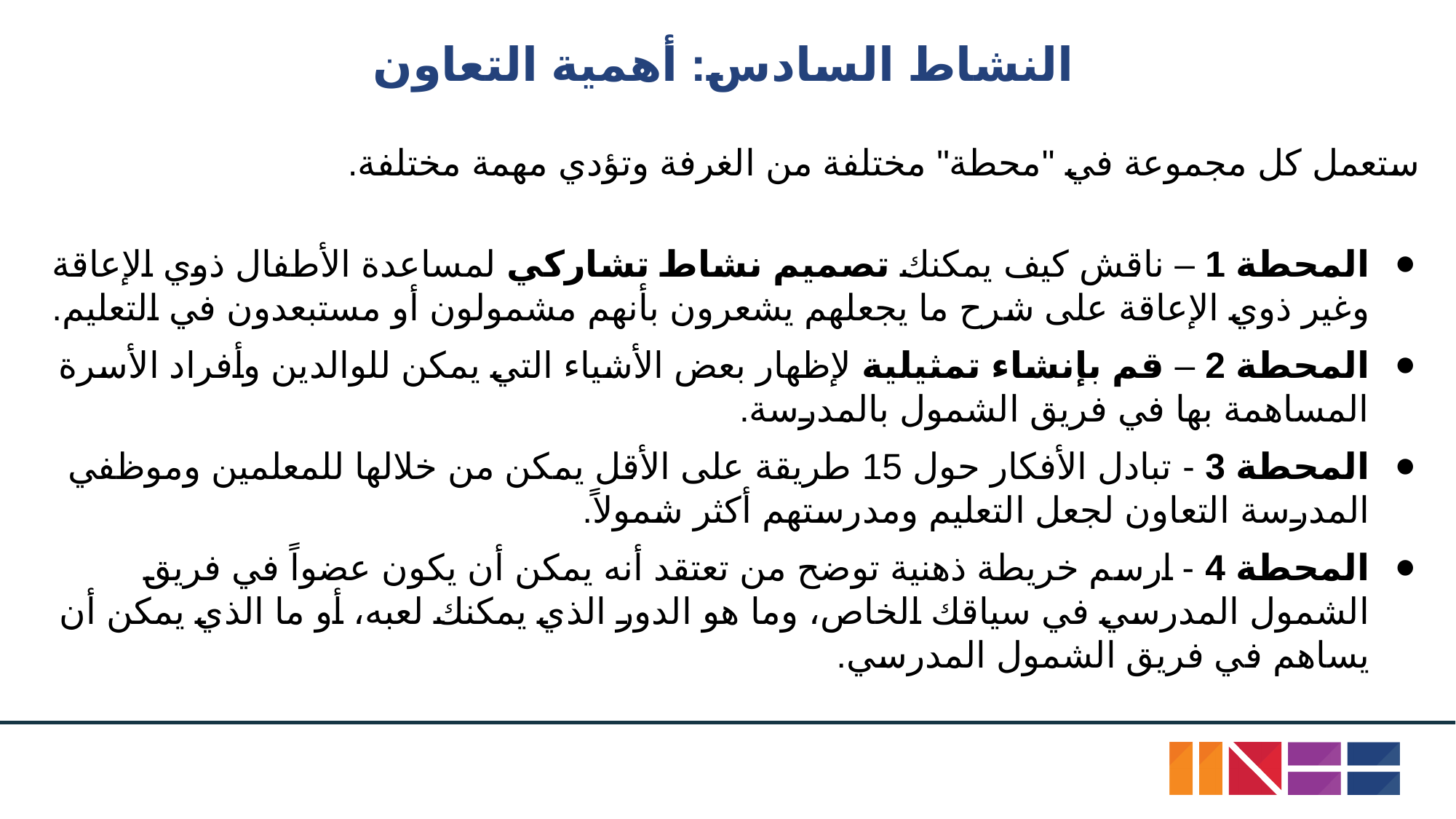

# النشاط السادس: أهمية التعاون
ستعمل كل مجموعة في "محطة" مختلفة من الغرفة وتؤدي مهمة مختلفة.

المحطة 1 – ناقش كيف يمكنك تصميم نشاط تشاركي لمساعدة الأطفال ذوي الإعاقة وغير ذوي الإعاقة على شرح ما يجعلهم يشعرون بأنهم مشمولون أو مستبعدون في التعليم.
المحطة 2 – قم بإنشاء تمثيلية لإظهار بعض الأشياء التي يمكن للوالدين وأفراد الأسرة المساهمة بها في فريق الشمول بالمدرسة.
المحطة 3 - تبادل الأفكار حول 15 طريقة على الأقل يمكن من خلالها للمعلمين وموظفي المدرسة التعاون لجعل التعليم ومدرستهم أكثر شمولاً.
المحطة 4 - ارسم خريطة ذهنية توضح من تعتقد أنه يمكن أن يكون عضواً في فريق الشمول المدرسي في سياقك الخاص، وما هو الدور الذي يمكنك لعبه، أو ما الذي يمكن أن يساهم في فريق الشمول المدرسي.